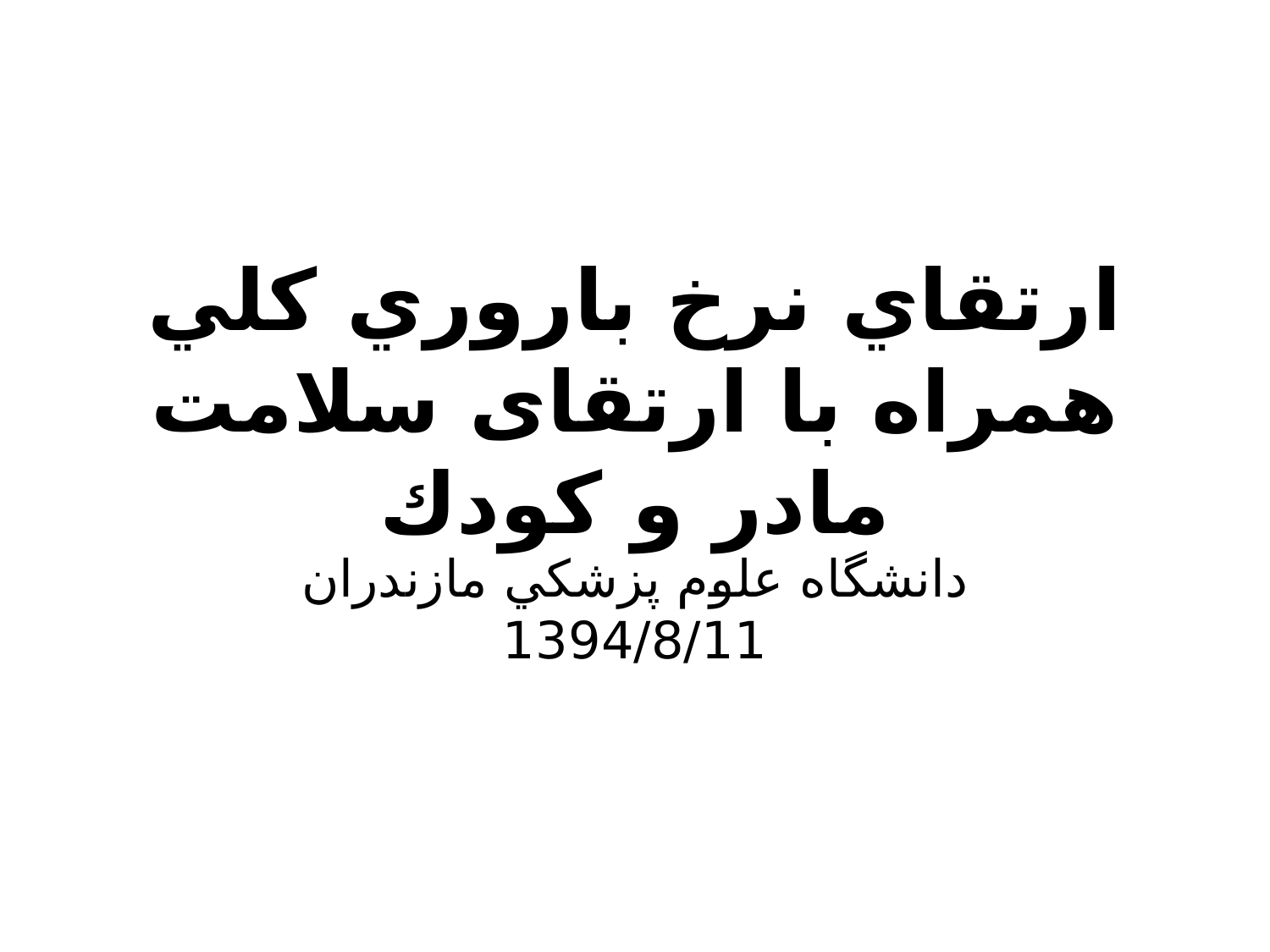

# ارتقاي نرخ باروري كلي همراه با ارتقای سلامت مادر و كودك
دانشگاه علوم پزشكي مازندران 1394/8/11